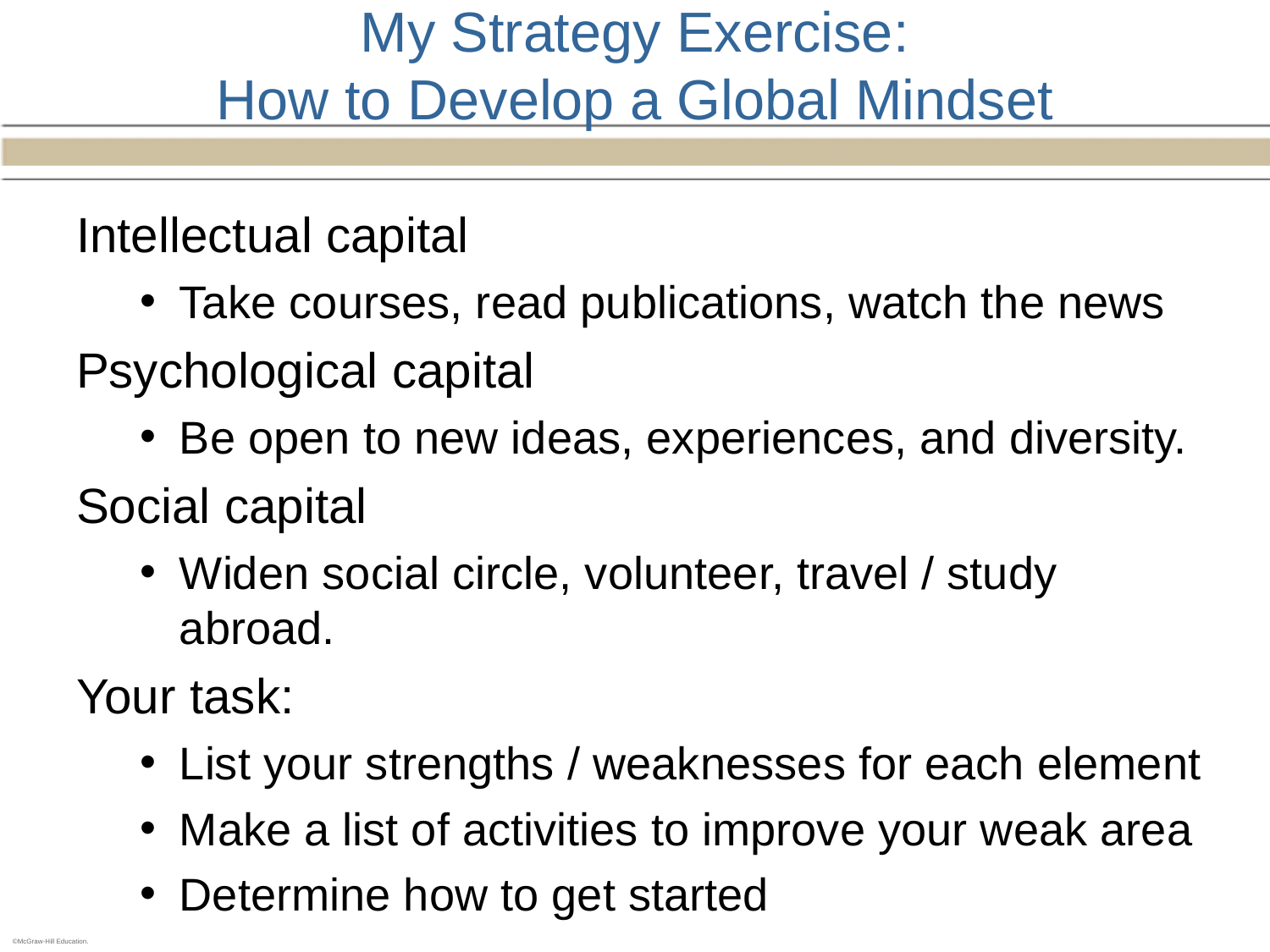

# My Strategy Exercise: How to Develop a Global Mindset
Intellectual capital
Take courses, read publications, watch the news
Psychological capital
Be open to new ideas, experiences, and diversity.
Social capital
Widen social circle, volunteer, travel / study abroad.
Your task:
List your strengths / weaknesses for each element
Make a list of activities to improve your weak area
Determine how to get started